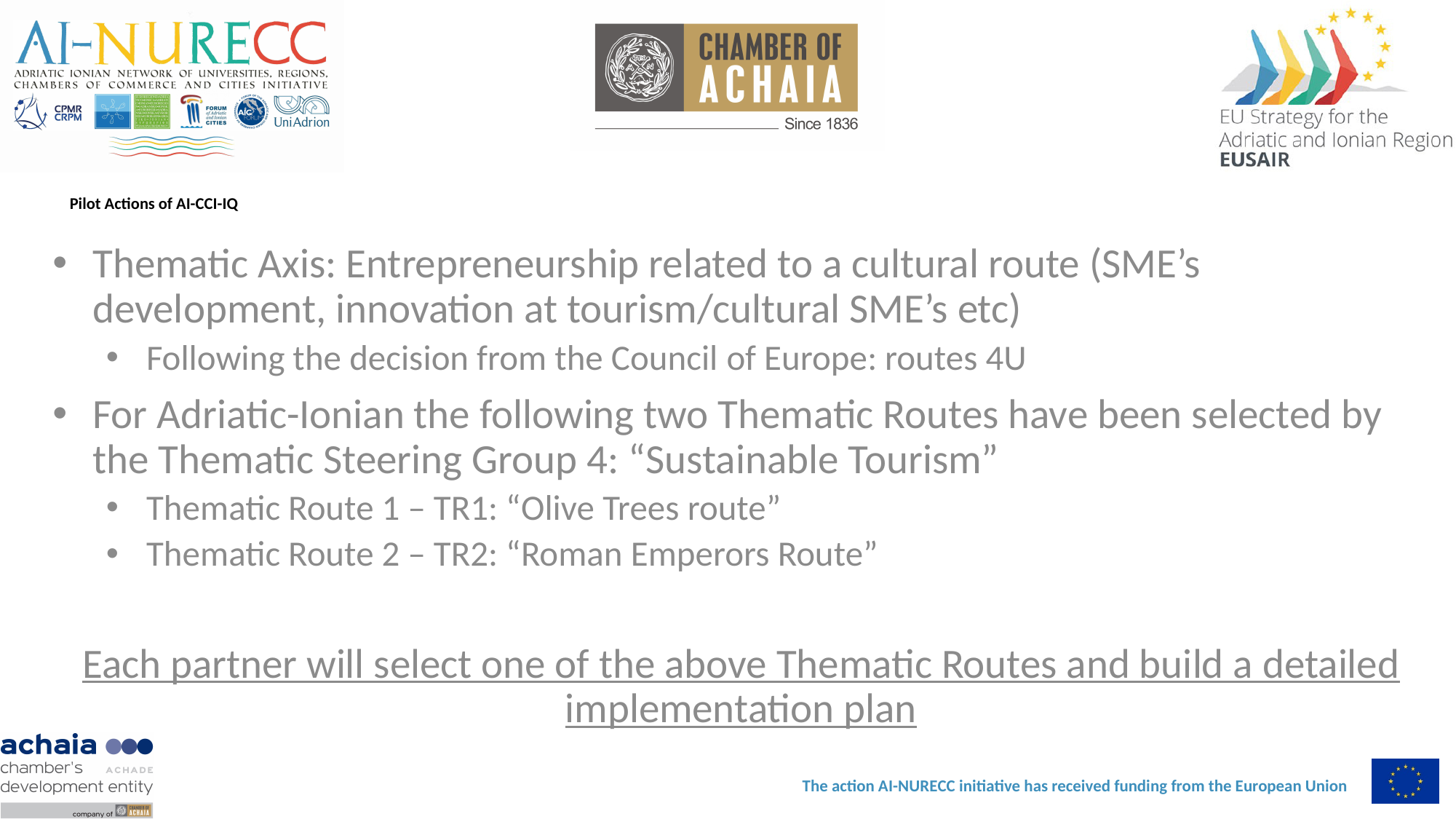

# Pilot Actions of AI-CCI-IQ
Thematic Axis: Entrepreneurship related to a cultural route (SME’s development, innovation at tourism/cultural SME’s etc)
Following the decision from the Council of Europe: routes 4U
For Adriatic-Ionian the following two Thematic Routes have been selected by the Thematic Steering Group 4: “Sustainable Tourism”
Thematic Route 1 – TR1: “Olive Trees route”
Thematic Route 2 – TR2: “Roman Emperors Route”

Each partner will select one of the above Thematic Routes and build a detailed implementation plan